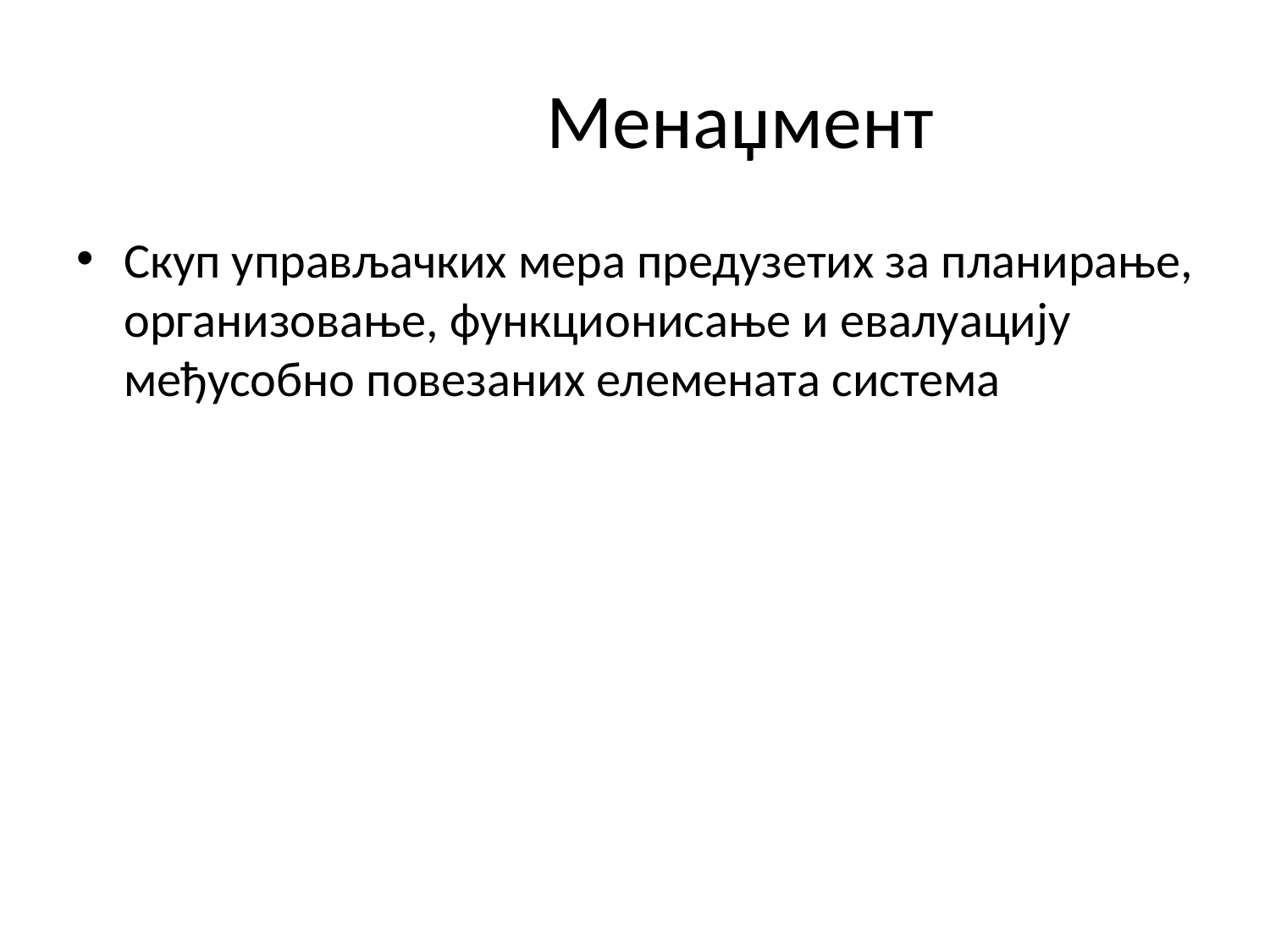

# Менаџмент
Скуп управљачких мера предузетих за планирање, организовање, функционисање и евалуацију међусобно повезаних елемената система